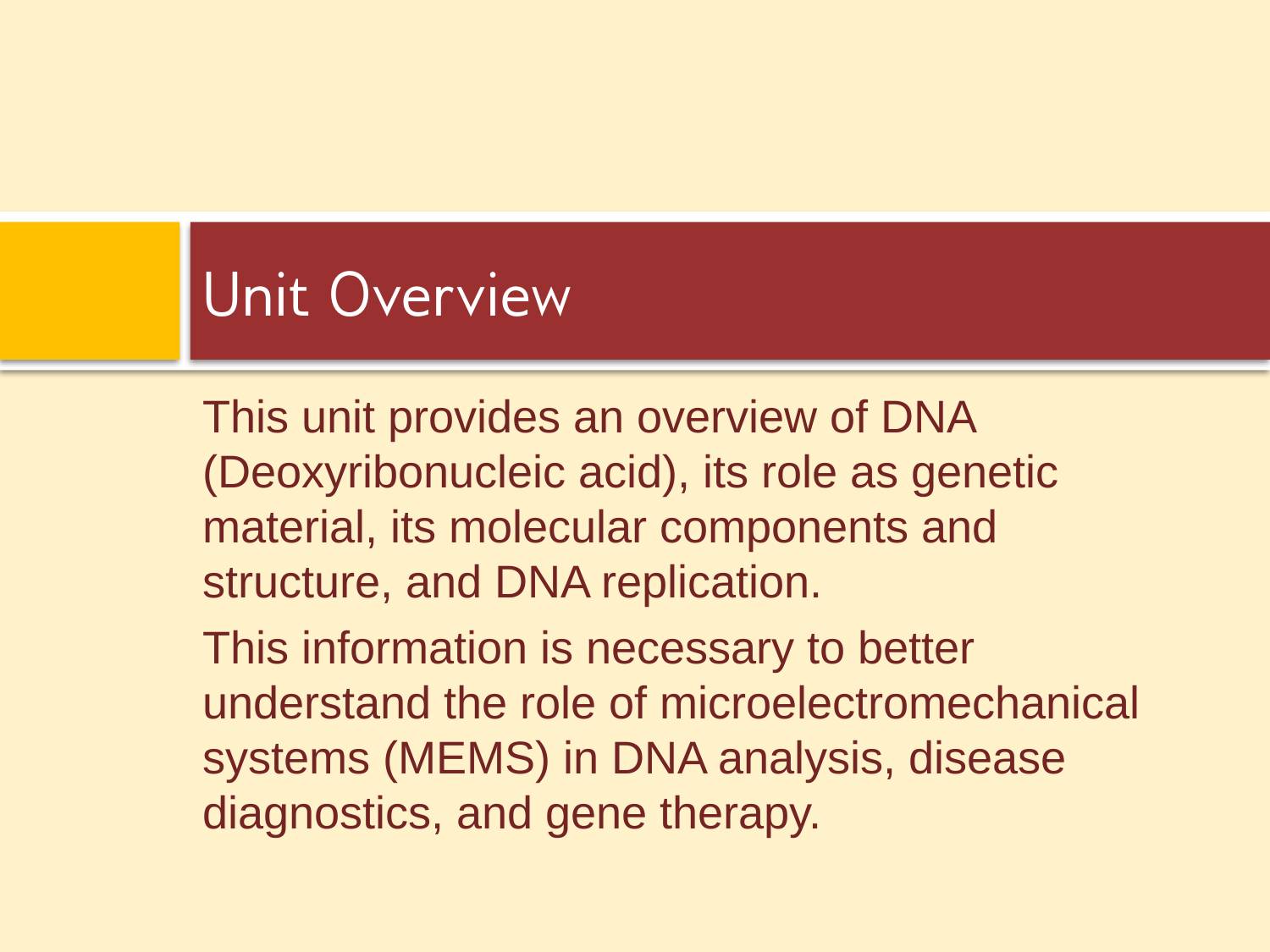

# Unit Overview
This unit provides an overview of DNA (Deoxyribonucleic acid), its role as genetic material, its molecular components and structure, and DNA replication.
This information is necessary to better understand the role of microelectromechanical systems (MEMS) in DNA analysis, disease diagnostics, and gene therapy.